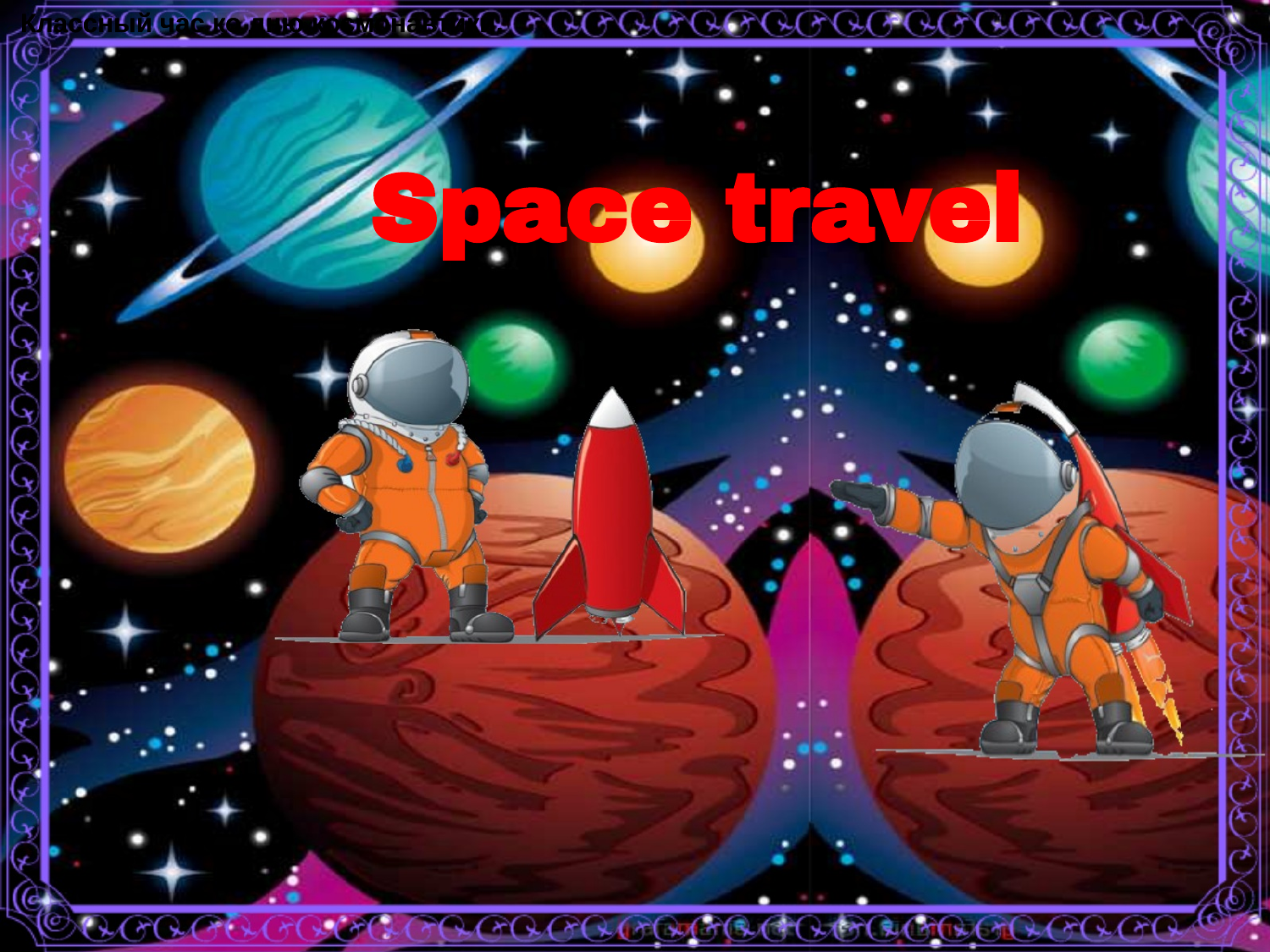

Классный час ко дню космонавтики.
Классный час ко дню космонавтики.
Space travel